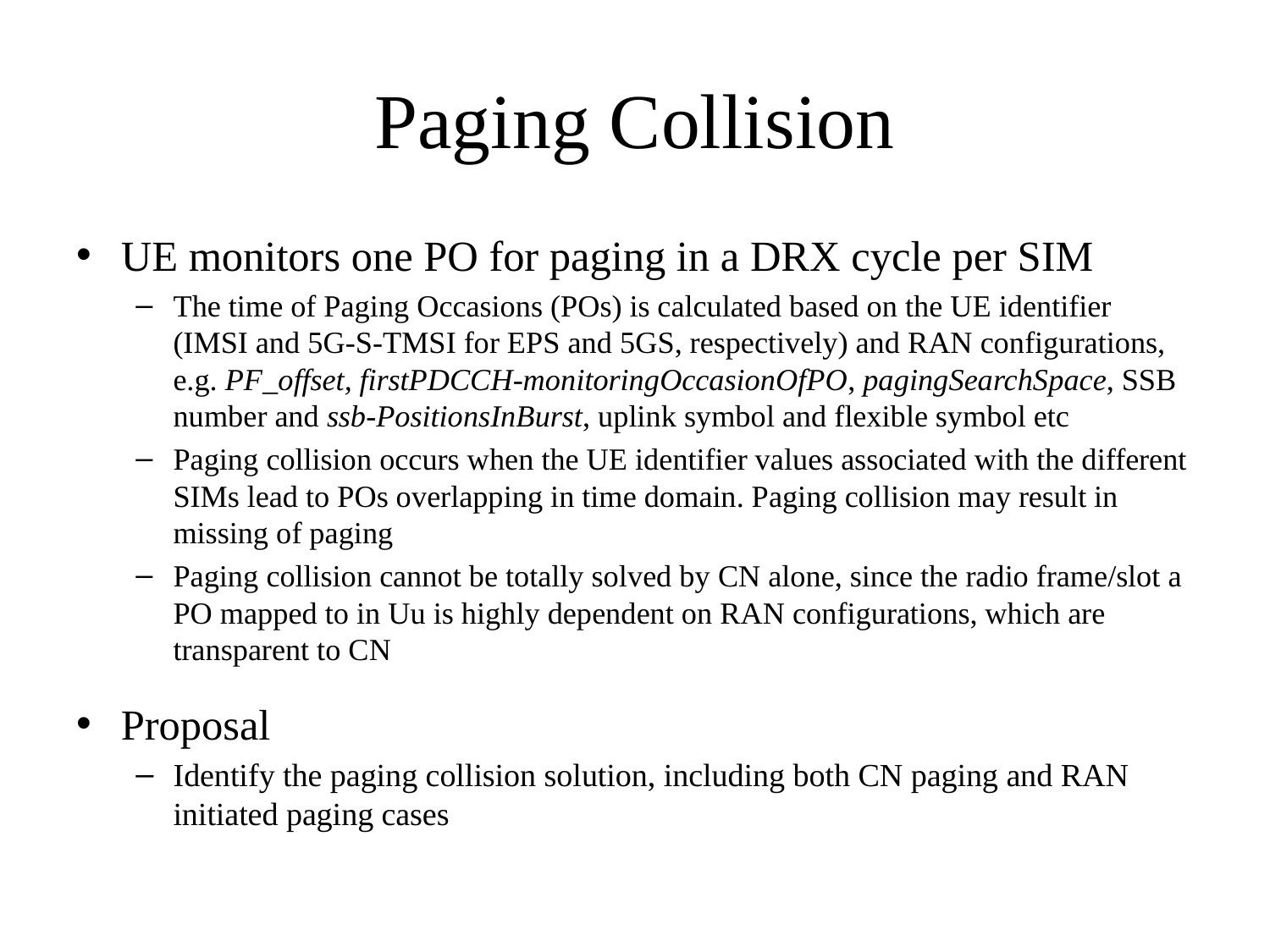

# Paging Collision
UE monitors one PO for paging in a DRX cycle per SIM
The time of Paging Occasions (POs) is calculated based on the UE identifier (IMSI and 5G-S-TMSI for EPS and 5GS, respectively) and RAN configurations, e.g. PF_offset, firstPDCCH-monitoringOccasionOfPO, pagingSearchSpace, SSB number and ssb-PositionsInBurst, uplink symbol and flexible symbol etc
Paging collision occurs when the UE identifier values associated with the different SIMs lead to POs overlapping in time domain. Paging collision may result in missing of paging
Paging collision cannot be totally solved by CN alone, since the radio frame/slot a PO mapped to in Uu is highly dependent on RAN configurations, which are transparent to CN

Proposal
Identify the paging collision solution, including both CN paging and RAN initiated paging cases